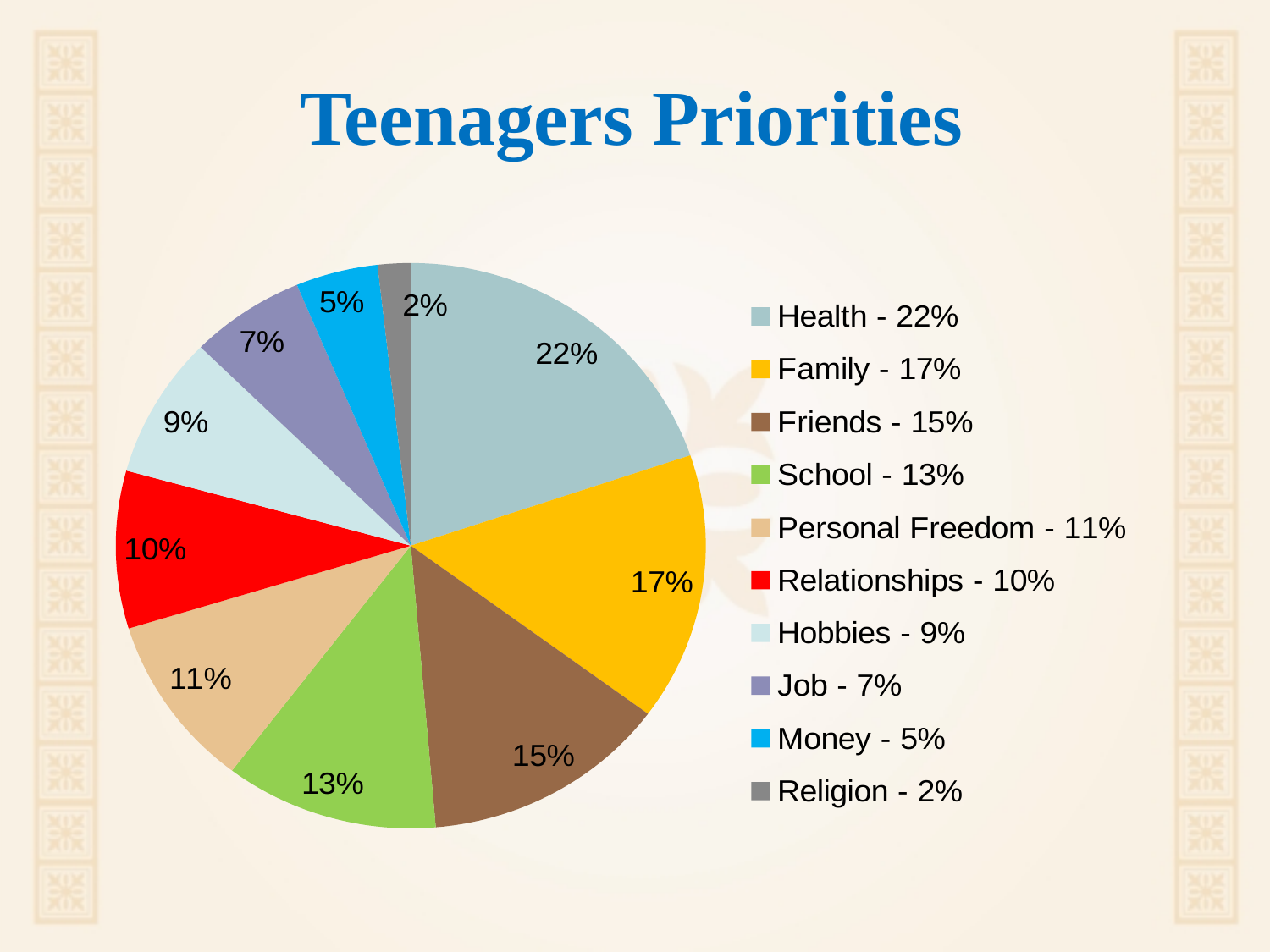

# Teenagers Priorities

### Chart

| Category | Продажи |
|---|---|
| Health - 22% | 0.22 |
| Family - 17% | 0.17 |
| Friends - 15% | 0.15 |
| School - 13% | 0.13 |
| Personal Freedom - 11% | 0.11 |
| Relationships - 10% | 0.1 |
| Hobbies - 9% | 0.09 |
| Job - 7% | 0.07 |
| Money - 5% | 0.05 |
| Religion - 2% | 0.02 |